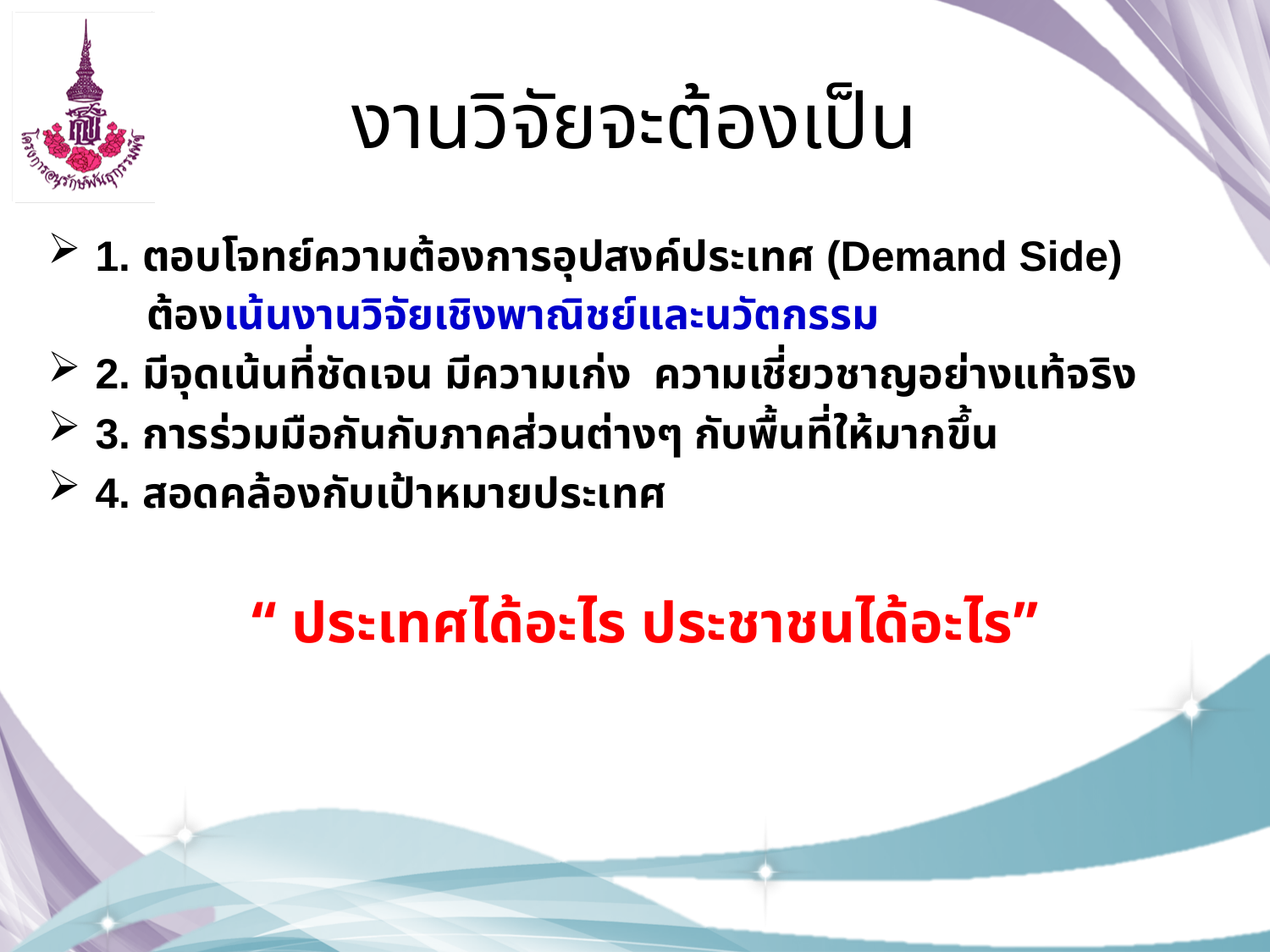

# งานวิจัยจะต้องเป็น
1. ตอบโจทย์ความต้องการอุปสงค์ประเทศ (Demand Side)
         ต้องเน้นงานวิจัยเชิงพาณิชย์และนวัตกรรม
2. มีจุดเน้นที่ชัดเจน มีความเก่ง  ความเชี่ยวชาญอย่างแท้จริง
3. การร่วมมือกันกับภาคส่วนต่างๆ กับพื้นที่ให้มากขึ้น
4. สอดคล้องกับเป้าหมายประเทศ

“ ประเทศได้อะไร ประชาชนได้อะไร”